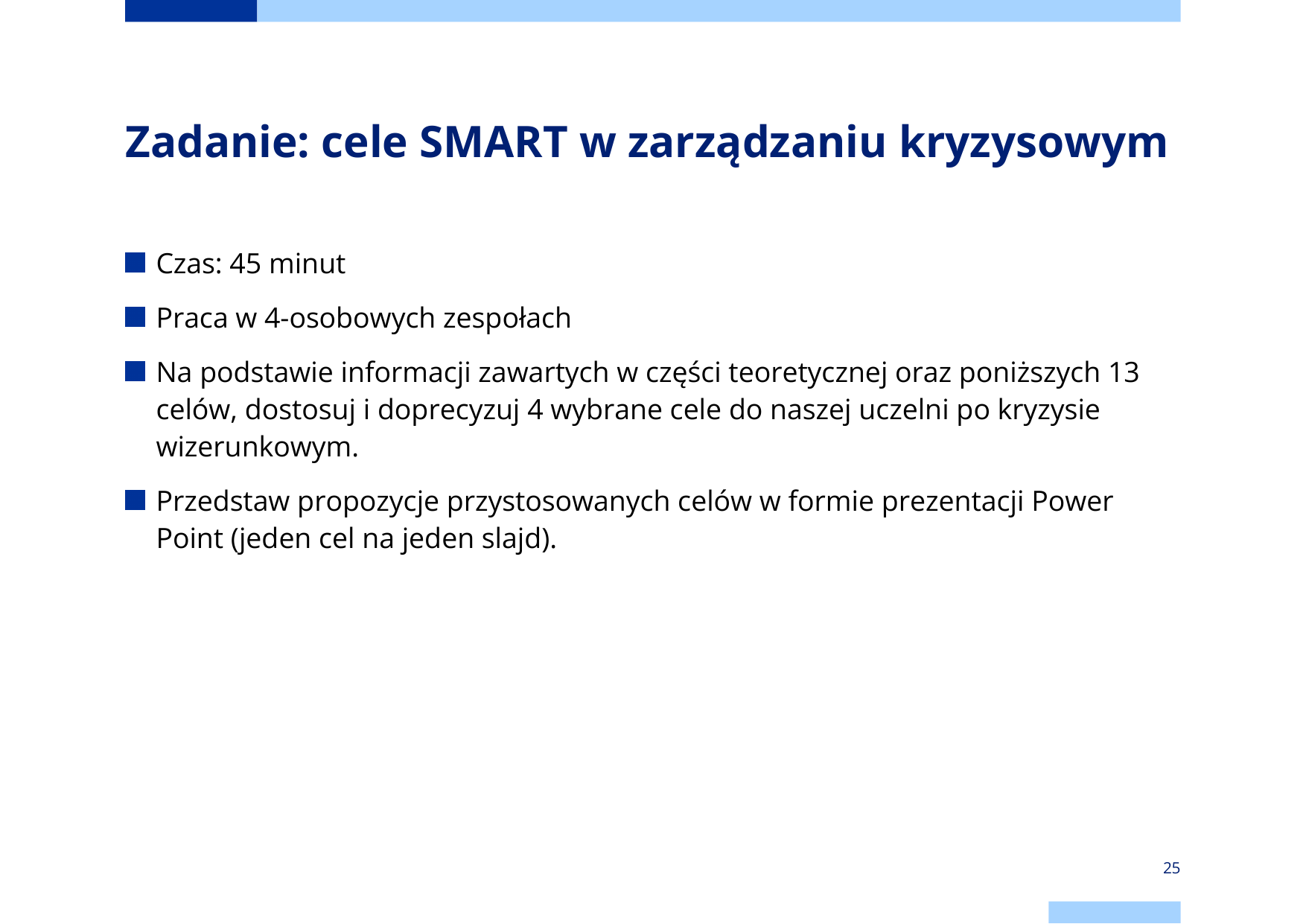

# Zadanie: cele SMART w zarządzaniu kryzysowym
Czas: 45 minut
Praca w 4-osobowych zespołach
Na podstawie informacji zawartych w części teoretycznej oraz poniższych 13 celów, dostosuj i doprecyzuj 4 wybrane cele do naszej uczelni po kryzysie wizerunkowym.
Przedstaw propozycje przystosowanych celów w formie prezentacji Power Point (jeden cel na jeden slajd).
25